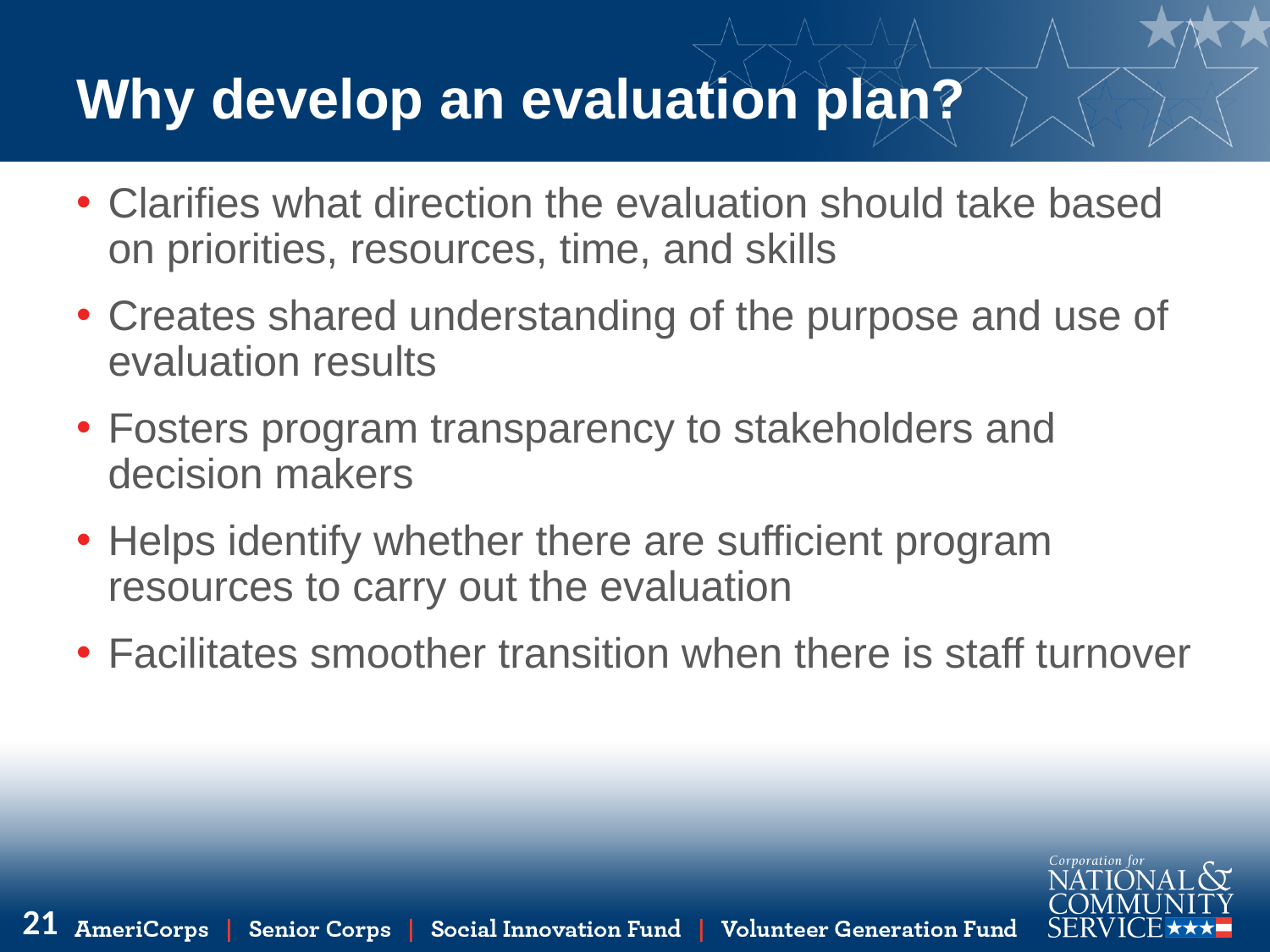

# Why develop an evaluation plan?
Clarifies what direction the evaluation should take based on priorities, resources, time, and skills
Creates shared understanding of the purpose and use of evaluation results
Fosters program transparency to stakeholders and decision makers
Helps identify whether there are sufficient program resources to carry out the evaluation
Facilitates smoother transition when there is staff turnover
21